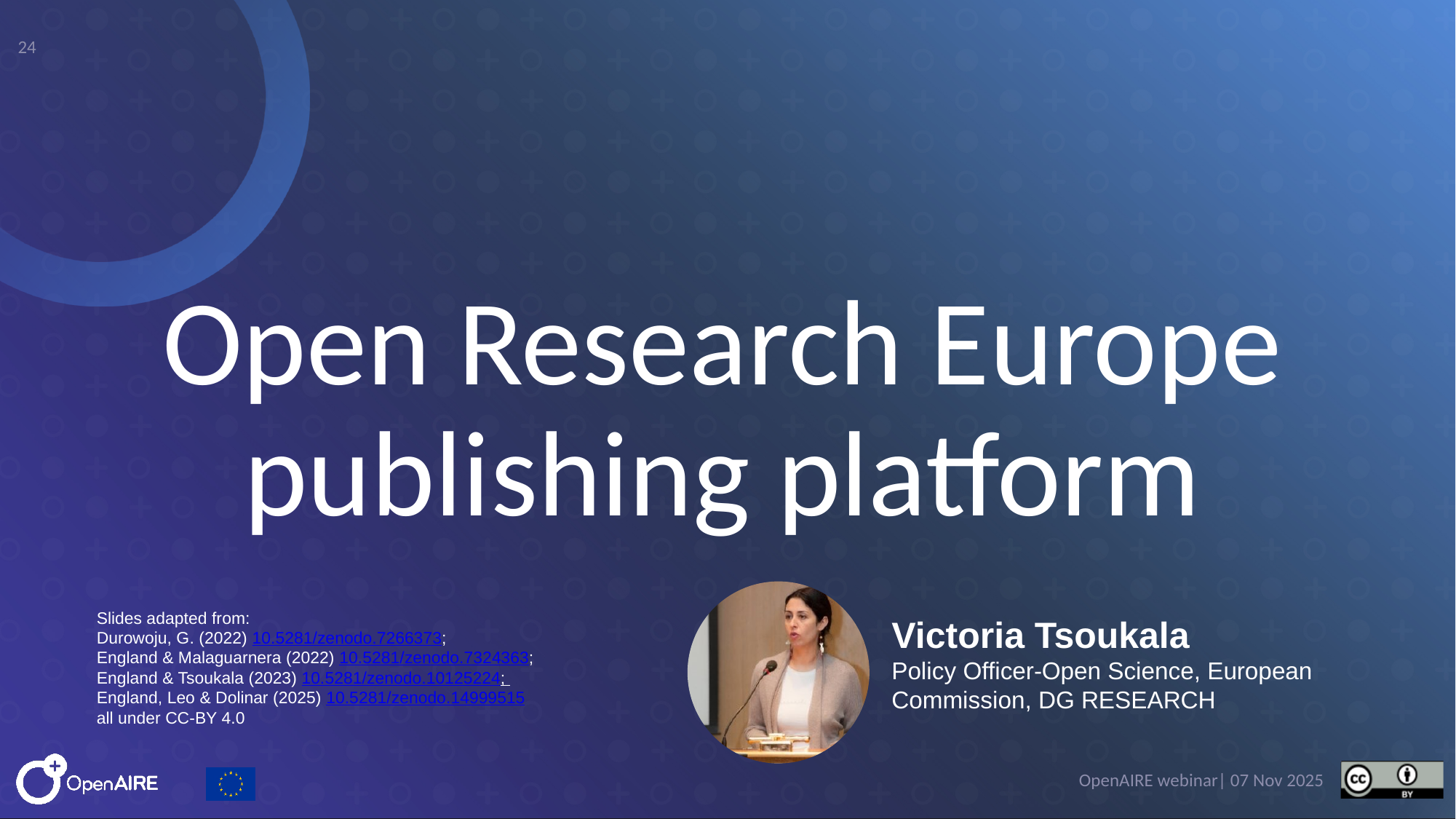

24
# Open Research Europe publishing platform

Slides adapted from:
Durowoju, G. (2022) 10.5281/zenodo.7266373;
England & Malaguarnera (2022) 10.5281/zenodo.7324363;
England & Tsoukala (2023) 10.5281/zenodo.10125224;
England, Leo & Dolinar (2025) 10.5281/zenodo.14999515
all under CC-BY 4.0
Victoria Tsoukala
Policy Officer-Open Science, European Commission, DG RESEARCH